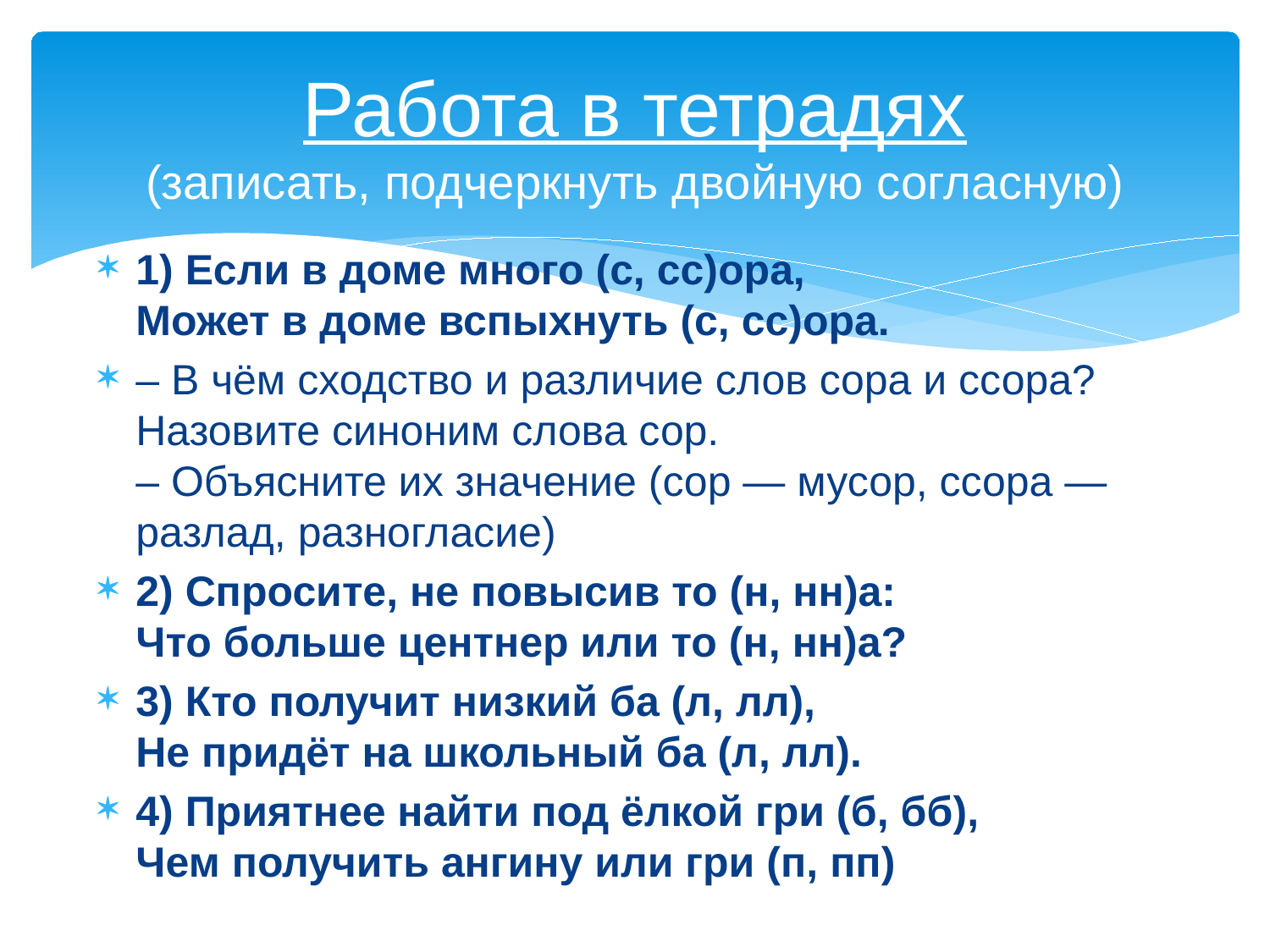

# Работа в тетрадях (записать, подчеркнуть двойную согласную)
1) Если в доме много (с, сс)ора,
Может в доме вспыхнуть (с, сс)ора.
– В чём сходство и различие слов сора и ссора? Назовите синоним слова сор.
– Объясните их значение (сор — мусор, ссора — разлад, разногласие)
2) Спросите, не повысив то (н, нн)а:
Что больше центнер или то (н, нн)а?
3) Кто получит низкий ба (л, лл),
Не придёт на школьный ба (л, лл).
4) Приятнее найти под ёлкой гри (б, бб),
Чем получить ангину или гри (п, пп)